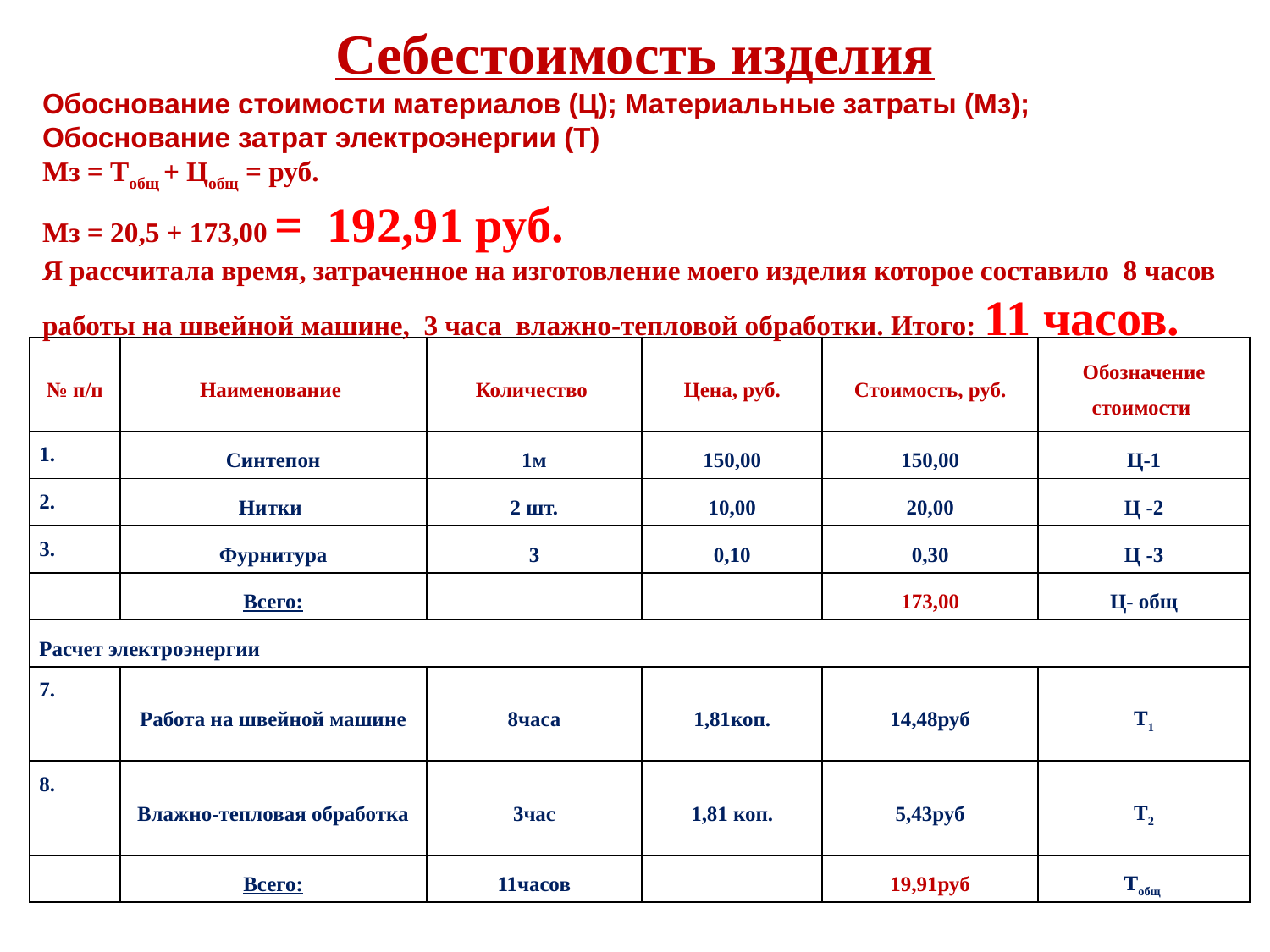

Себестоимость изделия
Обоснование стоимости материалов (Ц); Материальные затраты (Мз);
Обоснование затрат электроэнергии (Т)
Мз = Тобщ + Цобщ = руб.
Мз = 20,5 + 173,00 =  192,91 руб.
Я рассчитала время, затраченное на изготовление моего изделия которое составило  8 часов работы на швейной машине,  3 часа  влажно-тепловой обработки. Итого: 11 часов.
| № п/п | Наименование | Количество | Цена, руб. | Стоимость, руб. | Обозначение стоимости |
| --- | --- | --- | --- | --- | --- |
| 1. | Синтепон | 1м | 150,00 | 150,00 | Ц-1 |
| 2. | Нитки | 2 шт. | 10,00 | 20,00 | Ц -2 |
| 3. | Фурнитура | 3 | 0,10 | 0,30 | Ц -3 |
|  | Всего: |  |  | 173,00 | Ц- общ |
| Расчет электроэнергии |  |  |  |  |  |
| 7. | Работа на швейной машине | 8часа | 1,81коп. | 14,48руб | Т1 |
| 8. | Влажно-тепловая обработка | 3час | 1,81 коп. | 5,43руб | Т2 |
|  | Всего: | 11часов |  | 19,91руб | Тобщ |